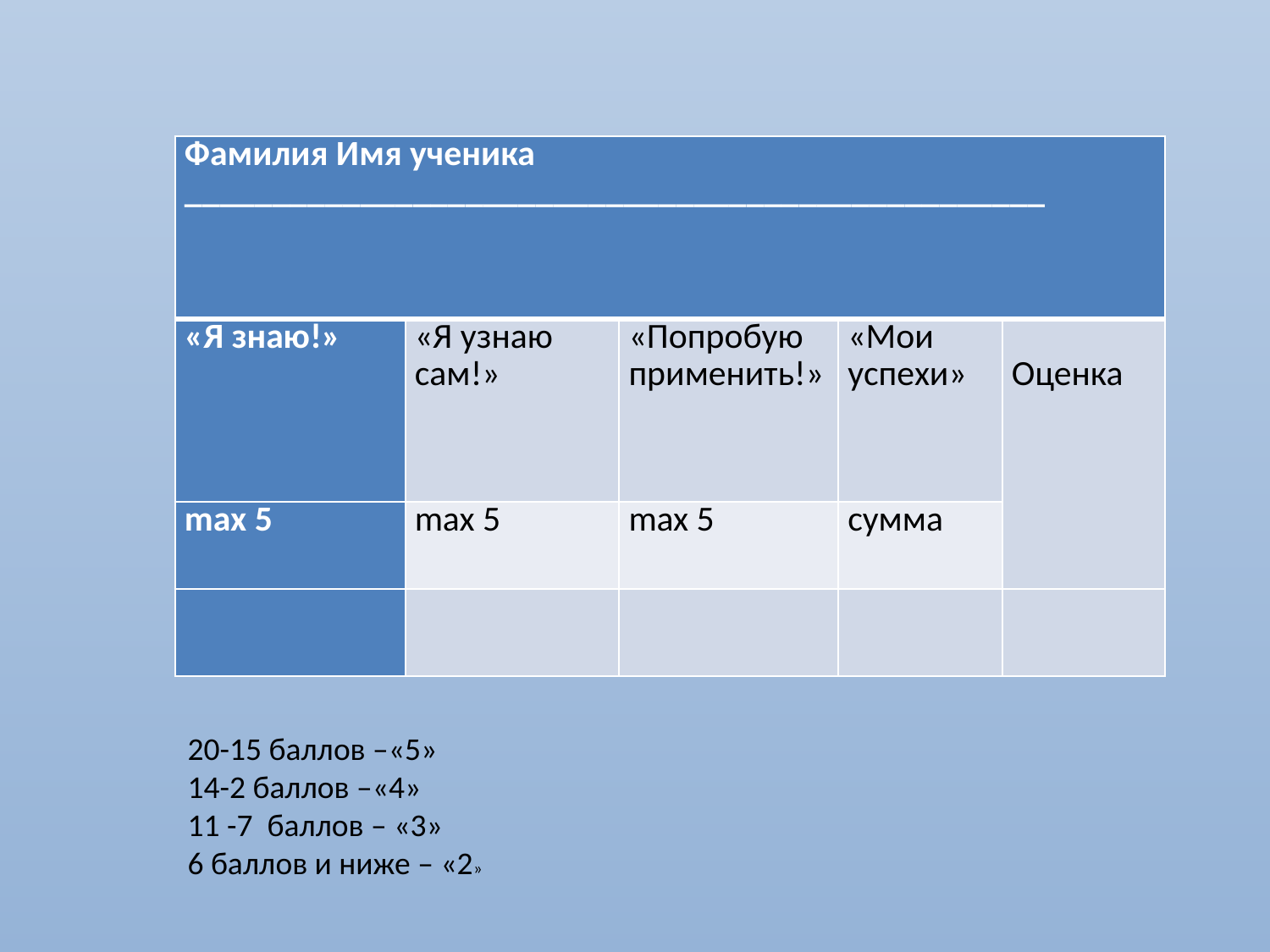

| Фамилия Имя ученика \_\_\_\_\_\_\_\_\_\_\_\_\_\_\_\_\_\_\_\_\_\_\_\_\_\_\_\_\_\_\_\_\_\_\_\_\_\_\_\_\_\_\_\_\_\_\_\_\_ |  |  |  |  |
| --- | --- | --- | --- | --- |
| «Я знаю!» | «Я узнаю сам!» | «Попробую применить!» | «Мои успехи» | Оценка |
| max 5 | max 5 | max 5 | сумма |  |
|  |  |  |  |  |
20-15 баллов –«5»
14-2 баллов –«4»
11 -7  баллов – «3»
6 баллов и ниже – «2»